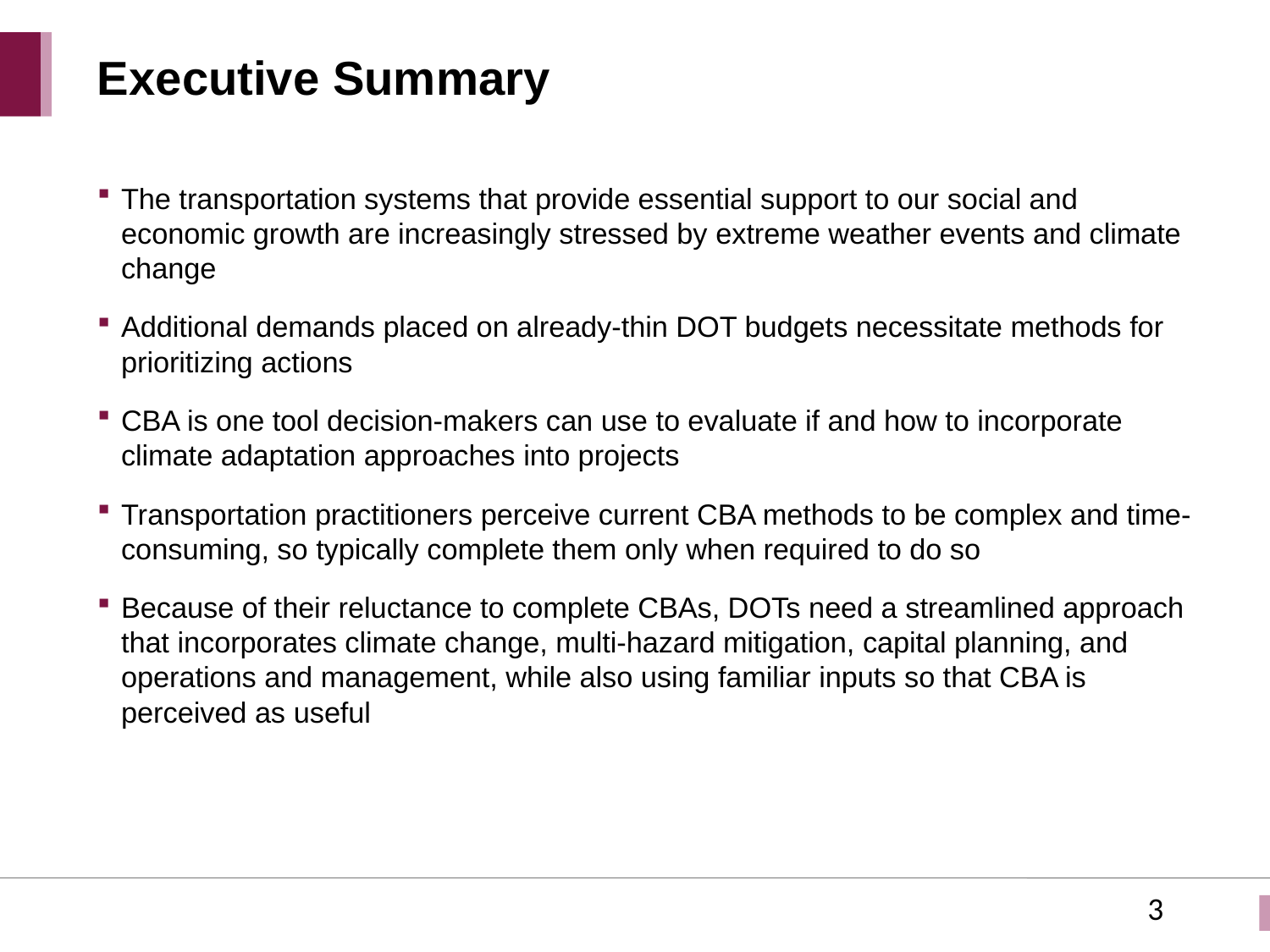

# Executive Summary
The transportation systems that provide essential support to our social and economic growth are increasingly stressed by extreme weather events and climate change
Additional demands placed on already-thin DOT budgets necessitate methods for prioritizing actions
CBA is one tool decision-makers can use to evaluate if and how to incorporate climate adaptation approaches into projects
Transportation practitioners perceive current CBA methods to be complex and time-consuming, so typically complete them only when required to do so
Because of their reluctance to complete CBAs, DOTs need a streamlined approach that incorporates climate change, multi-hazard mitigation, capital planning, and operations and management, while also using familiar inputs so that CBA is perceived as useful
	3